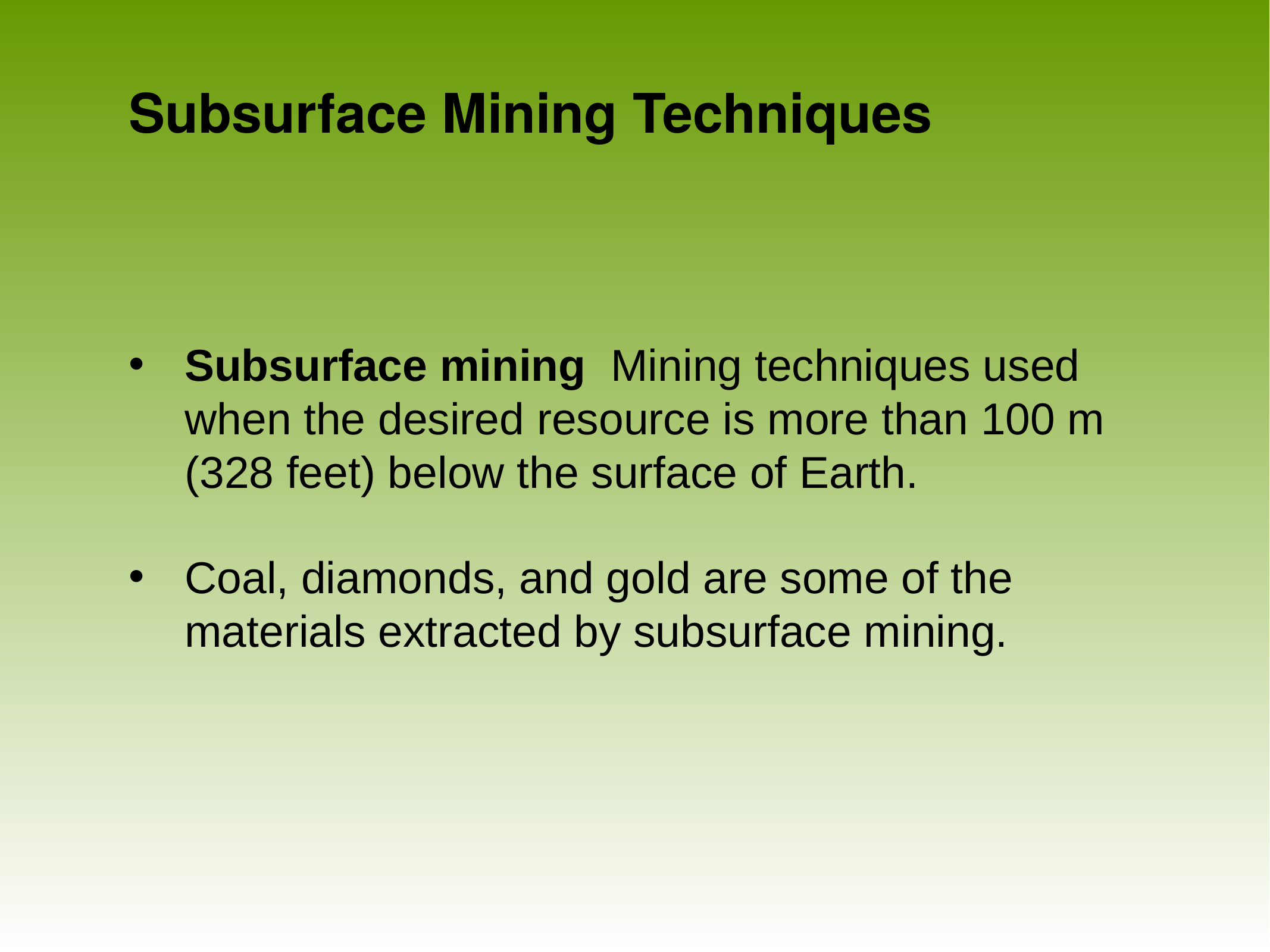

# Subsurface Mining Techniques
Subsurface mining  Mining techniques used when the desired resource is more than 100 m (328 feet) below the surface of Earth.
Coal, diamonds, and gold are some of the materials extracted by subsurface mining.